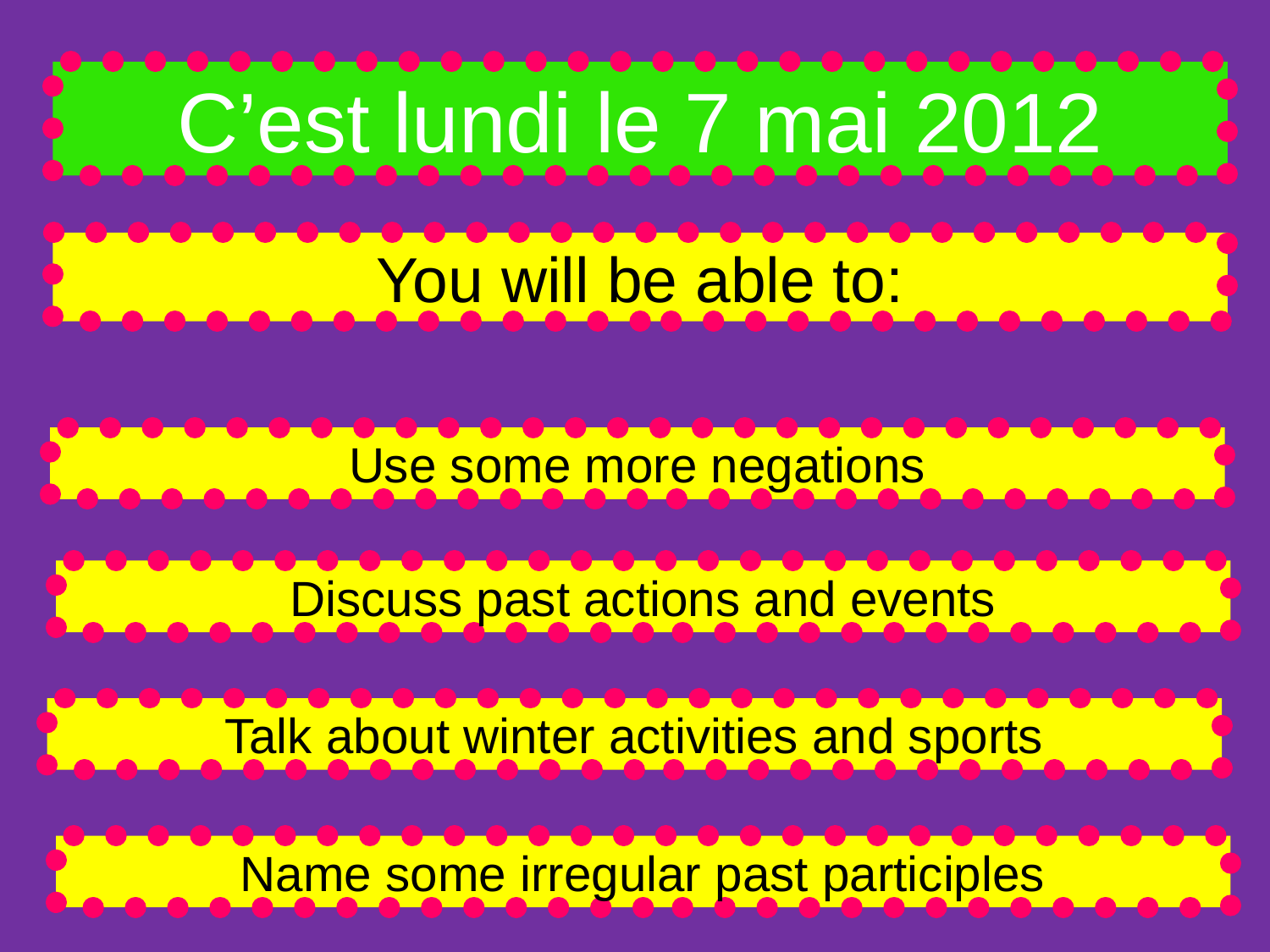

C’est lundi le 7 mai 2012
You will be able to:
Use some more negations
Discuss past actions and events
Talk about winter activities and sports
Name some irregular past participles